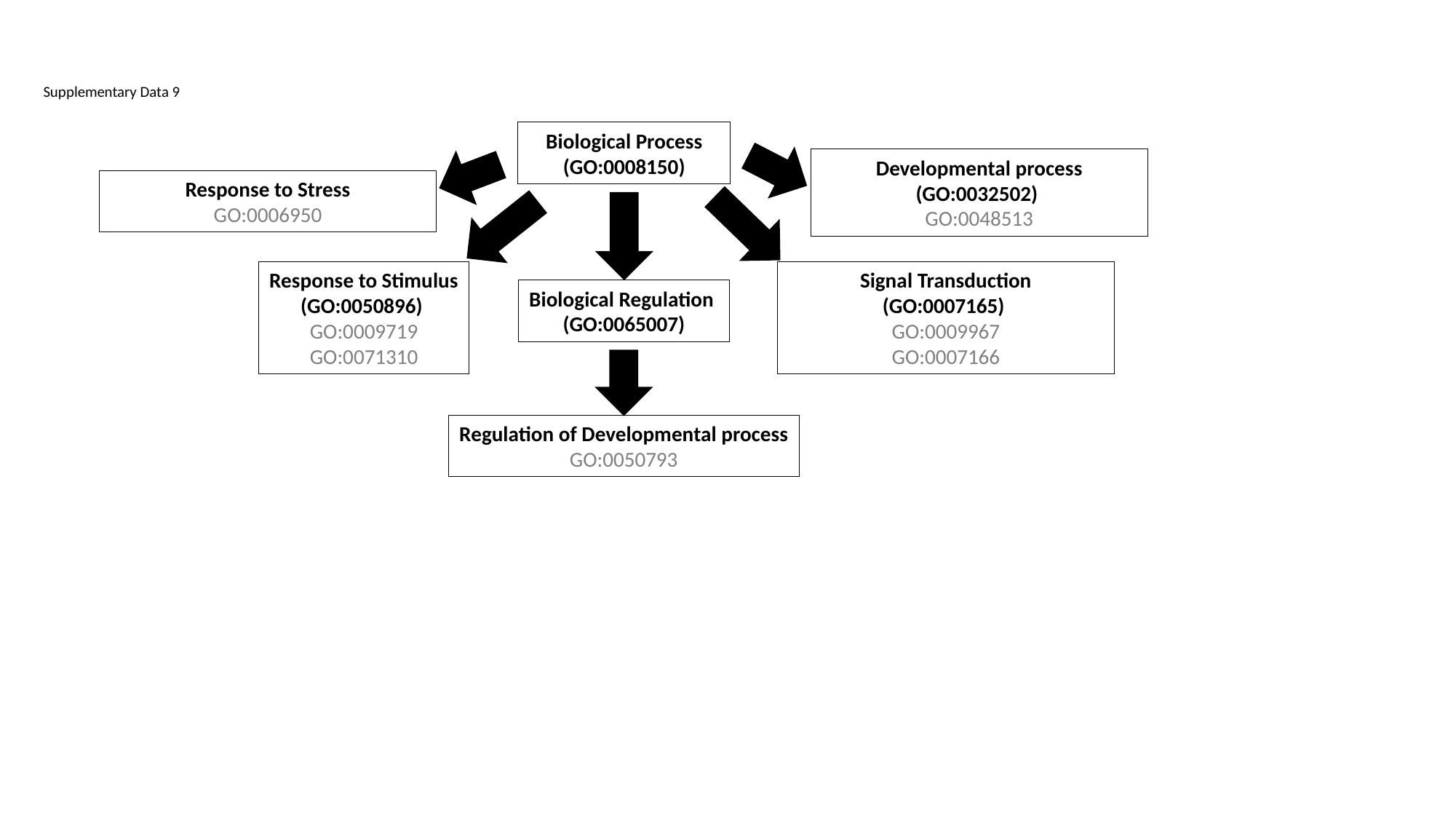

Supplementary Data 9
Biological Process
(GO:0008150)

Response to Stimulus
(GO:0050896)
GO:0009719
GO:0071310
Signal Transduction
(GO:0007165)
GO:0009967
GO:0007166
Biological Regulation
(GO:0065007)

Developmental process
(GO:0032502)
GO:0048513
Response to Stress
GO:0006950

Regulation of Developmental process
GO:0050793